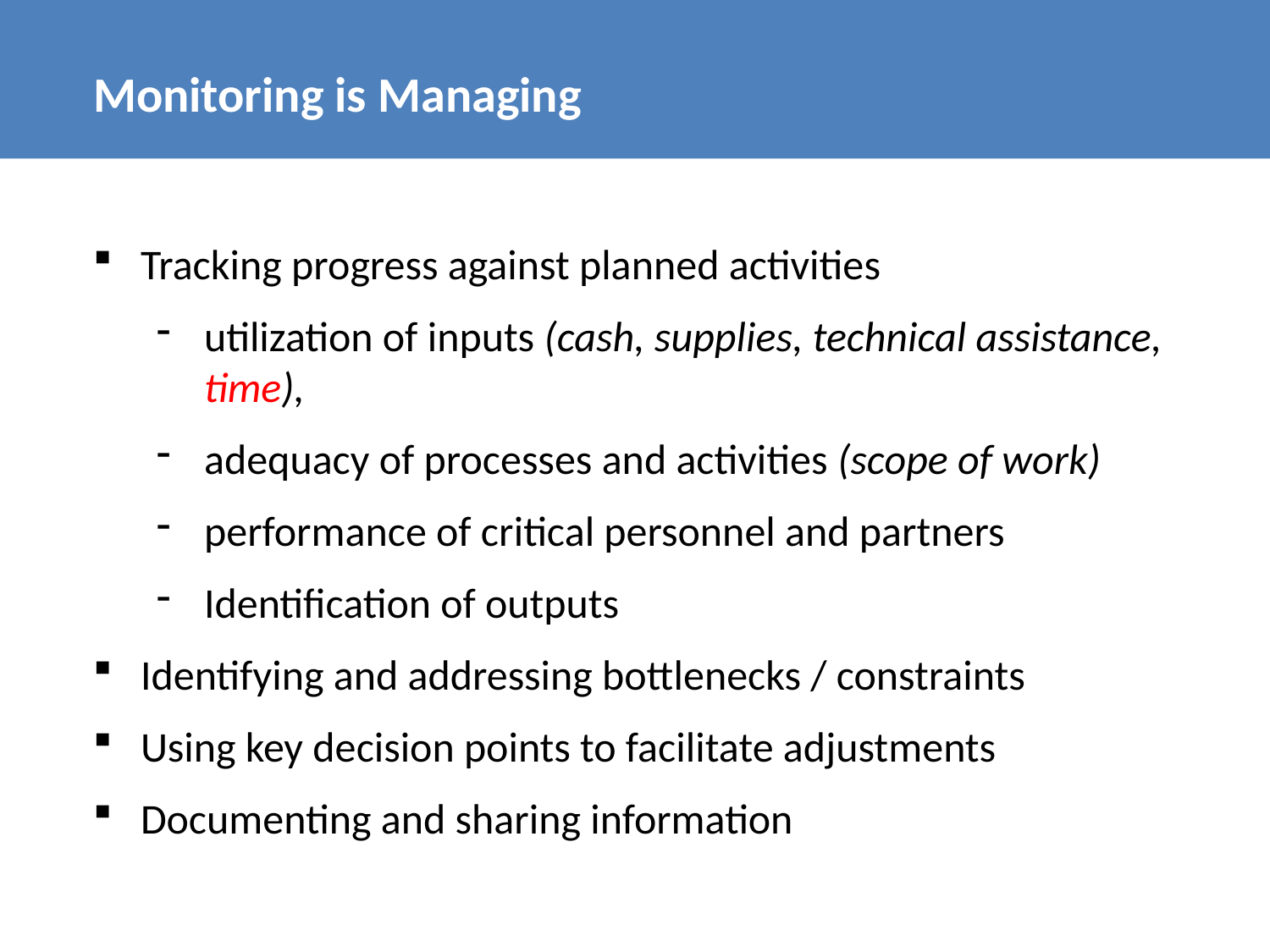

# Monitoring is Managing
Tracking progress against planned activities
utilization of inputs (cash, supplies, technical assistance, time),
adequacy of processes and activities (scope of work)
performance of critical personnel and partners
Identification of outputs
Identifying and addressing bottlenecks / constraints
Using key decision points to facilitate adjustments
Documenting and sharing information